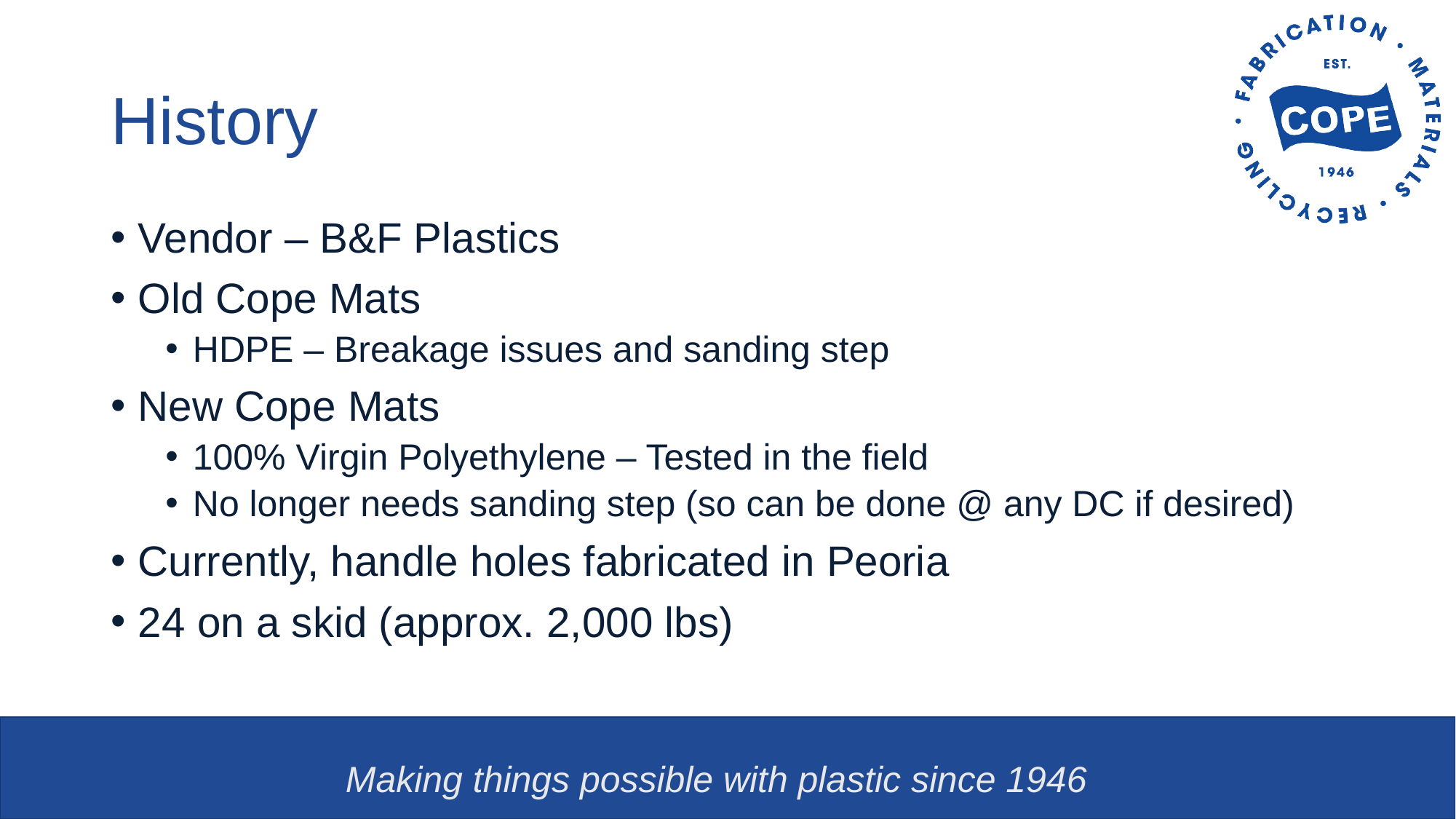

# History
Vendor – B&F Plastics
Old Cope Mats
HDPE – Breakage issues and sanding step
New Cope Mats
100% Virgin Polyethylene – Tested in the field
No longer needs sanding step (so can be done @ any DC if desired)
Currently, handle holes fabricated in Peoria
24 on a skid (approx. 2,000 lbs)